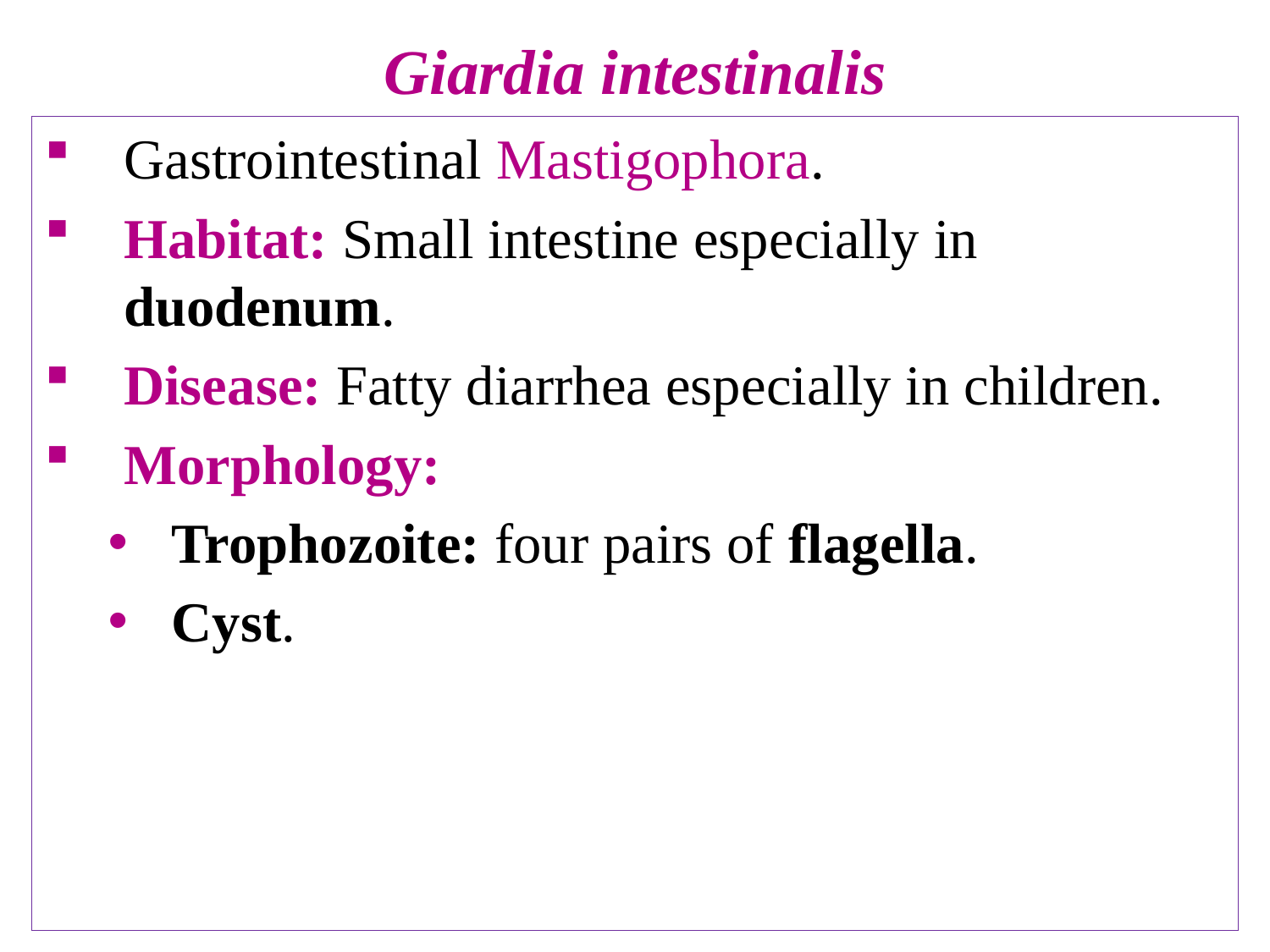

# Giardia intestinalis
Gastrointestinal Mastigophora.
Habitat: Small intestine especially in duodenum.
Disease: Fatty diarrhea especially in children.
Morphology:
Trophozoite: four pairs of flagella.
Cyst.